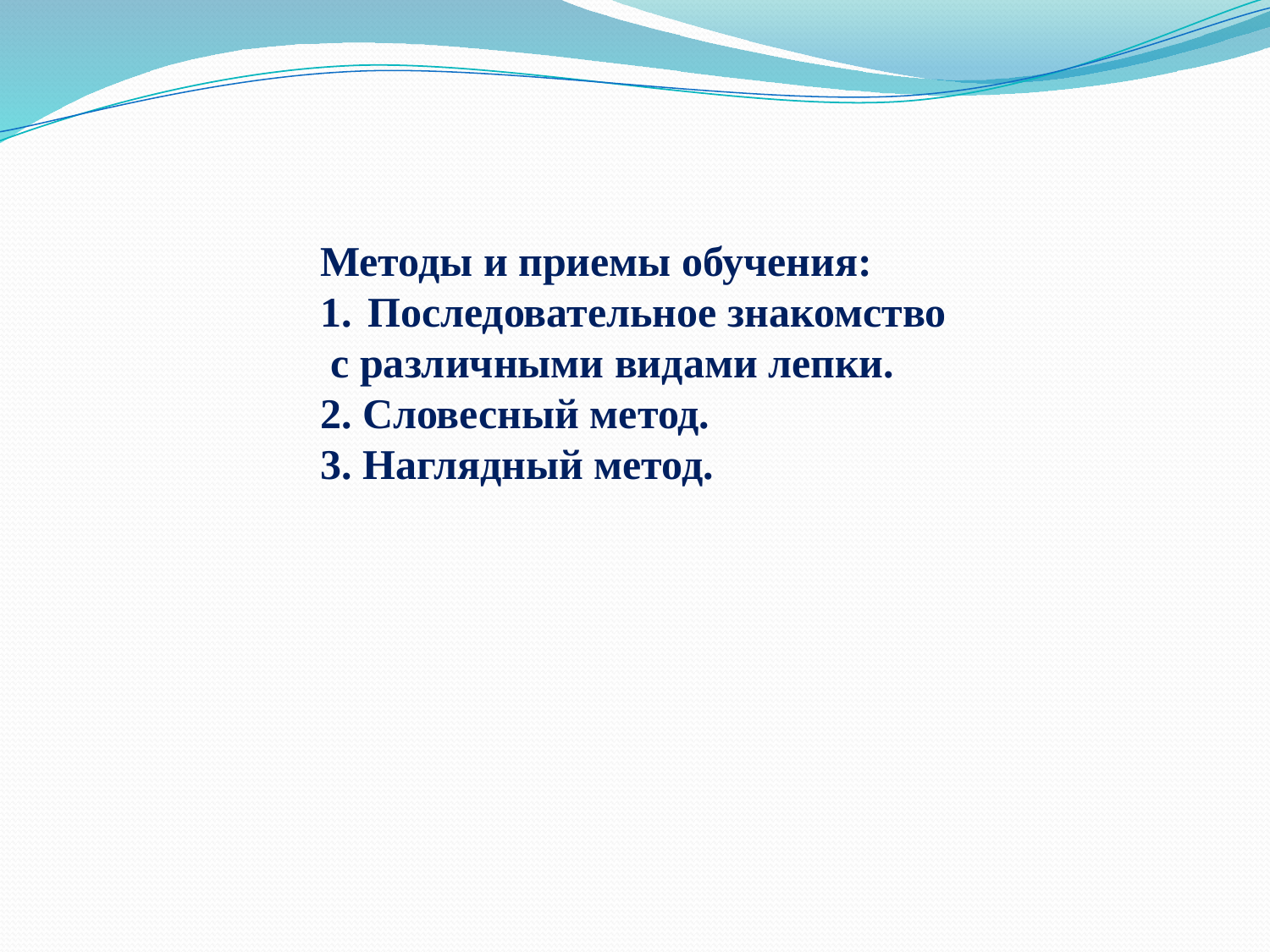

Методы и приемы обучения:
Последовательное знакомство
 с различными видами лепки.
2. Словесный метод.
3. Наглядный метод.